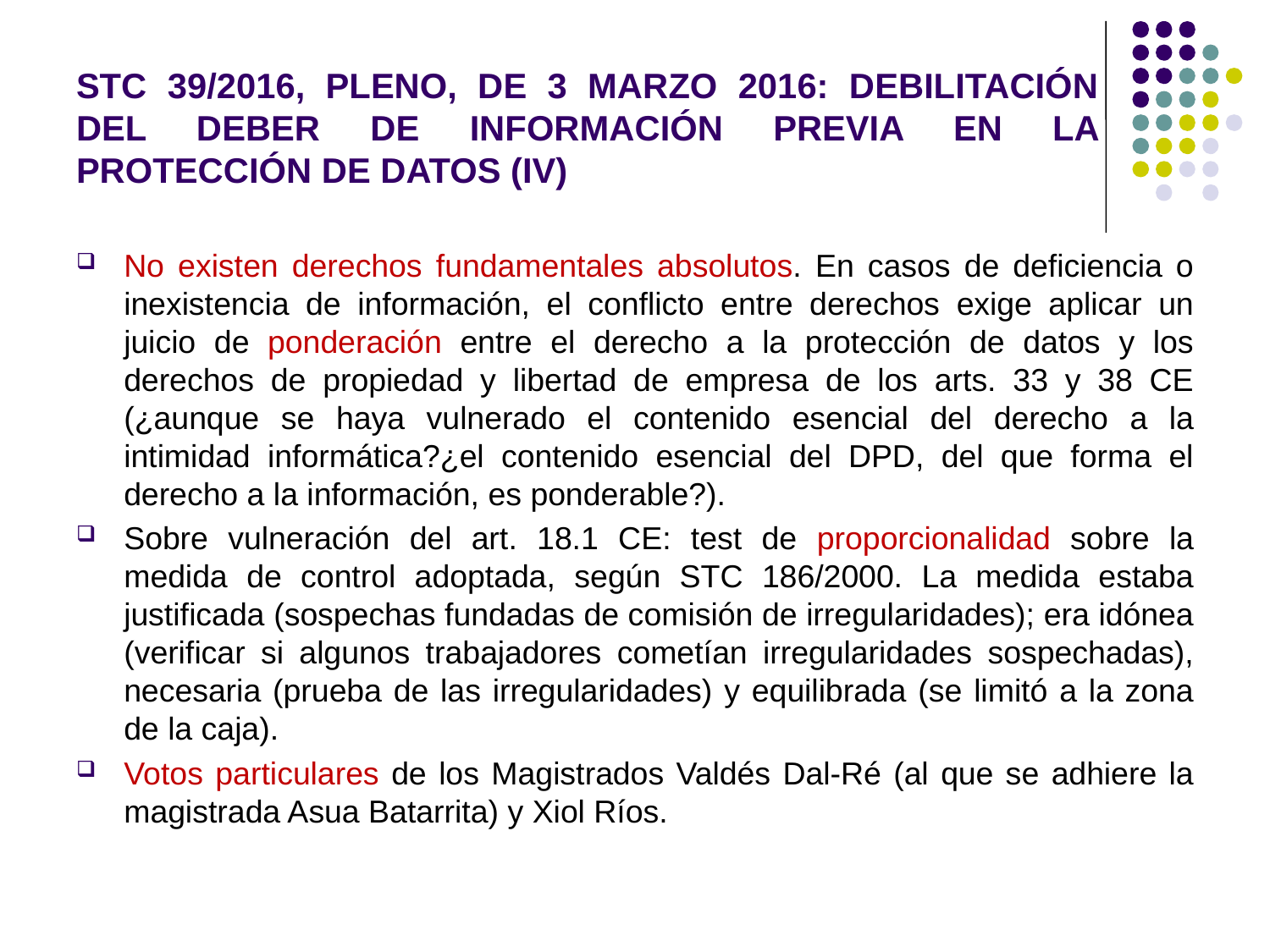

# STC 39/2016, PLENO, DE 3 MARZO 2016: DEBILITACIÓN DEL DEBER DE INFORMACIÓN PREVIA EN LA PROTECCIÓN DE DATOS (IV)
No existen derechos fundamentales absolutos. En casos de deficiencia o inexistencia de información, el conflicto entre derechos exige aplicar un juicio de ponderación entre el derecho a la protección de datos y los derechos de propiedad y libertad de empresa de los arts. 33 y 38 CE (¿aunque se haya vulnerado el contenido esencial del derecho a la intimidad informática?¿el contenido esencial del DPD, del que forma el derecho a la información, es ponderable?).
Sobre vulneración del art. 18.1 CE: test de proporcionalidad sobre la medida de control adoptada, según STC 186/2000. La medida estaba justificada (sospechas fundadas de comisión de irregularidades); era idónea (verificar si algunos trabajadores cometían irregularidades sospechadas), necesaria (prueba de las irregularidades) y equilibrada (se limitó a la zona de la caja).
Votos particulares de los Magistrados Valdés Dal-Ré (al que se adhiere la magistrada Asua Batarrita) y Xiol Ríos.